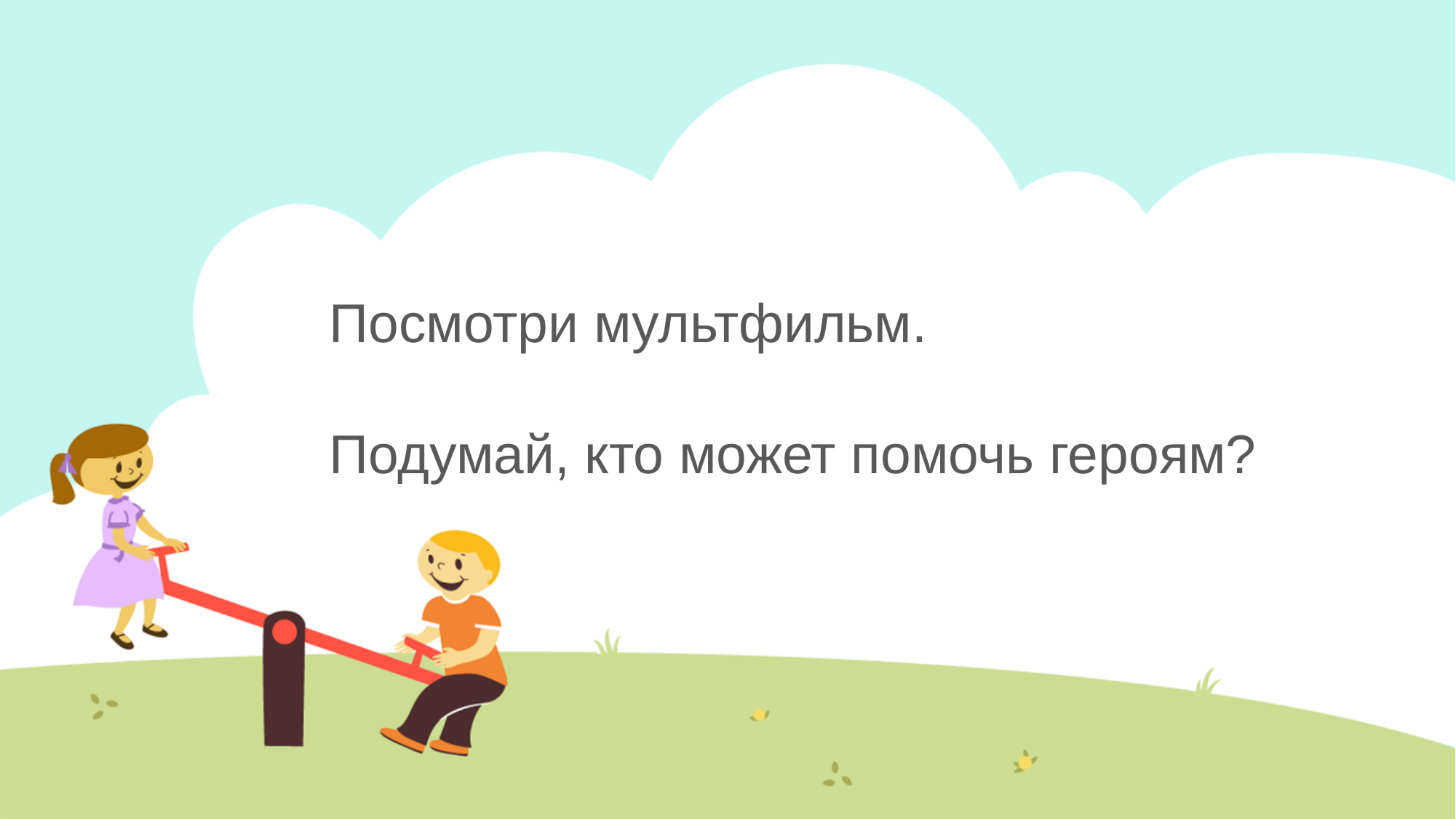

# Посмотри мультфильм. Подумай, кто может помочь героям?